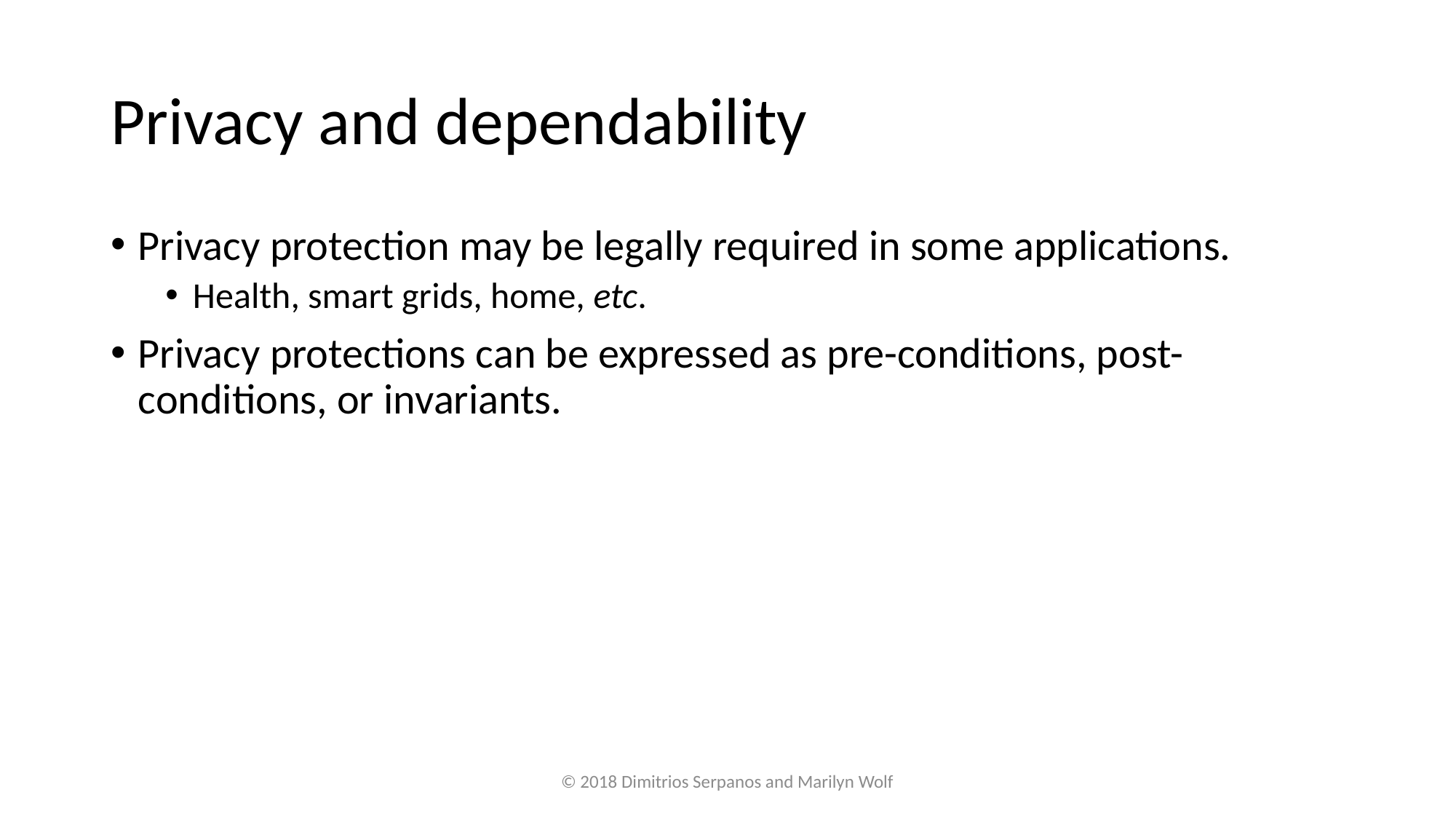

# Privacy and dependability
Privacy protection may be legally required in some applications.
Health, smart grids, home, etc.
Privacy protections can be expressed as pre-conditions, post-conditions, or invariants.
© 2018 Dimitrios Serpanos and Marilyn Wolf